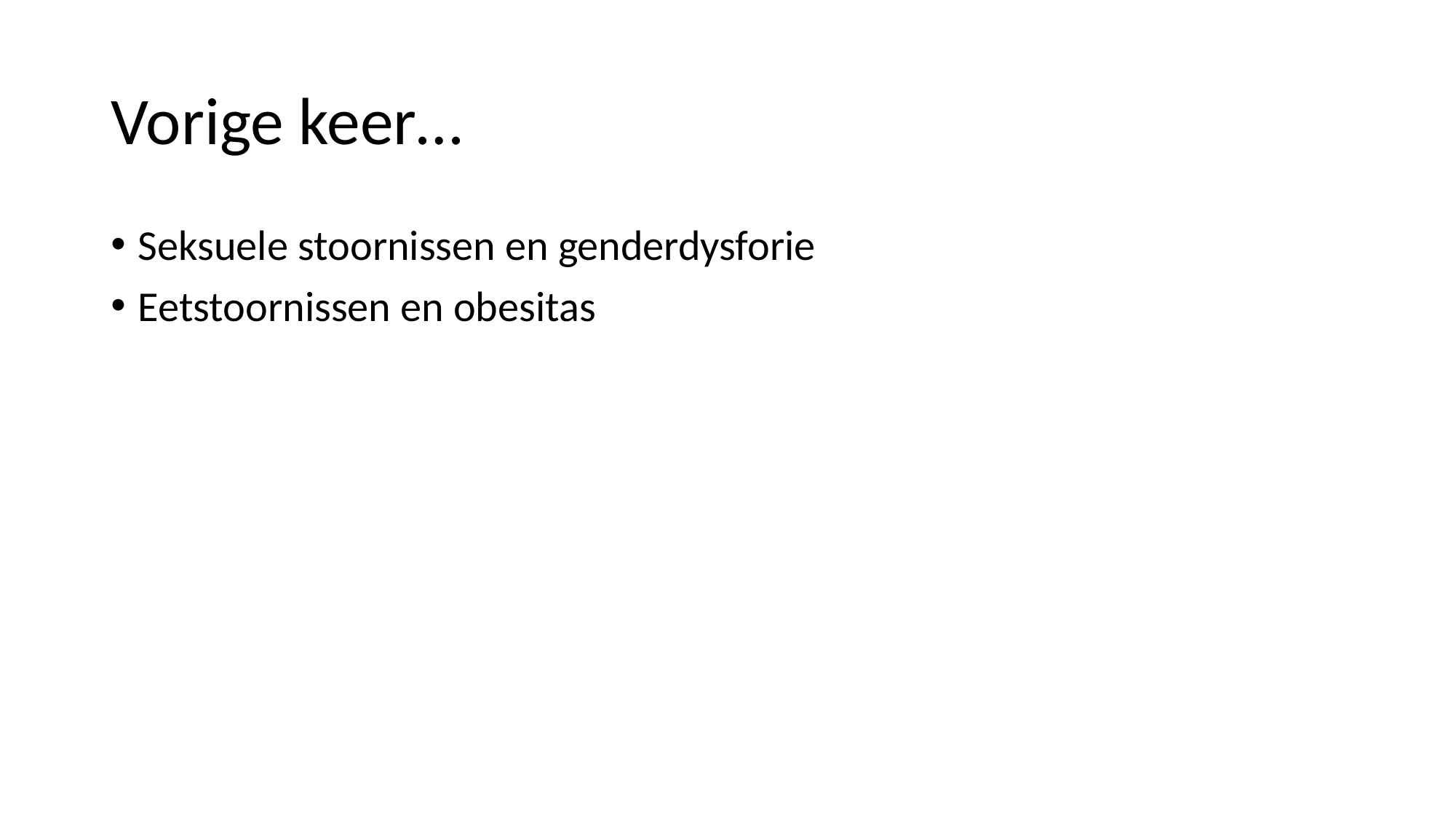

# Vorige keer…
Seksuele stoornissen en genderdysforie
Eetstoornissen en obesitas